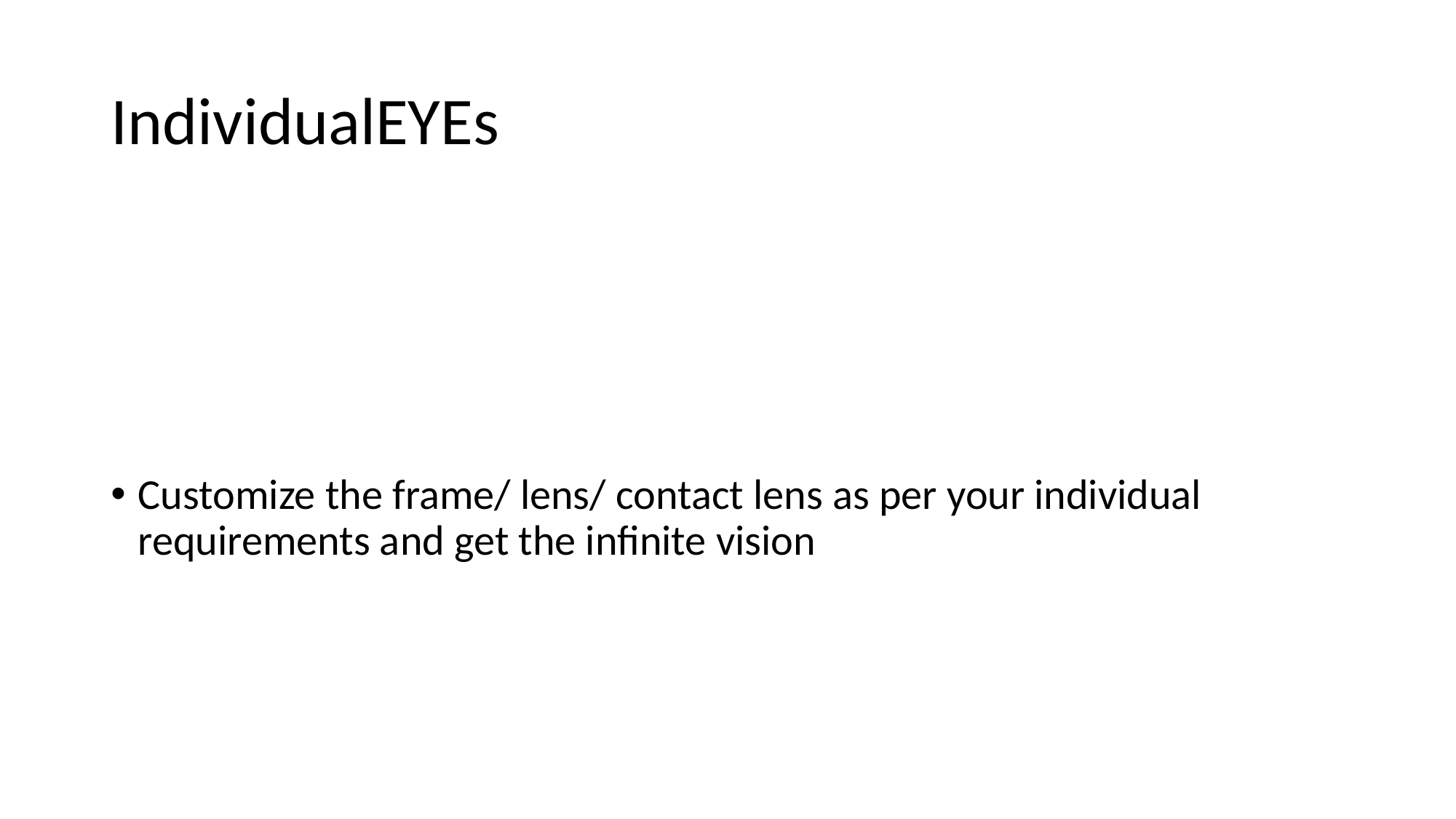

# IndividualEYEs

Customize the frame/ lens/ contact lens as per your individual requirements and get the infinite vision